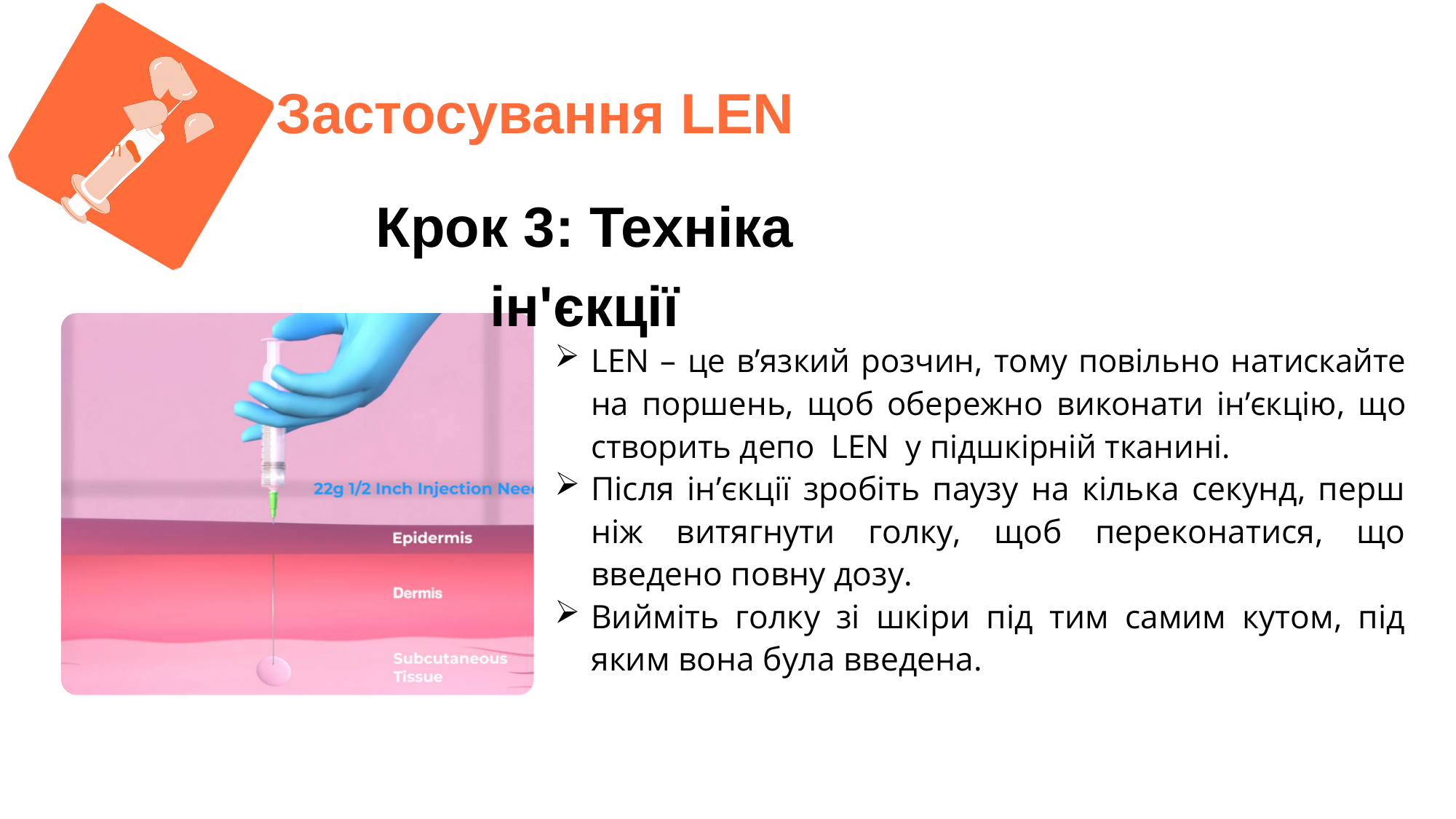

Л
Застосування LEN
Крок 3: Техніка ін'єкції

LEN – це в’язкий розчин, тому повільно натискайте на поршень, щоб обережно виконати ін’єкцію, що створить депо  LEN  у підшкірній тканині.
Після ін’єкції зробіть паузу на кілька секунд, перш ніж витягнути голку, щоб переконатися, що введено повну дозу.
Вийміть голку зі шкіри під тим самим кутом, під яким вона була введена.